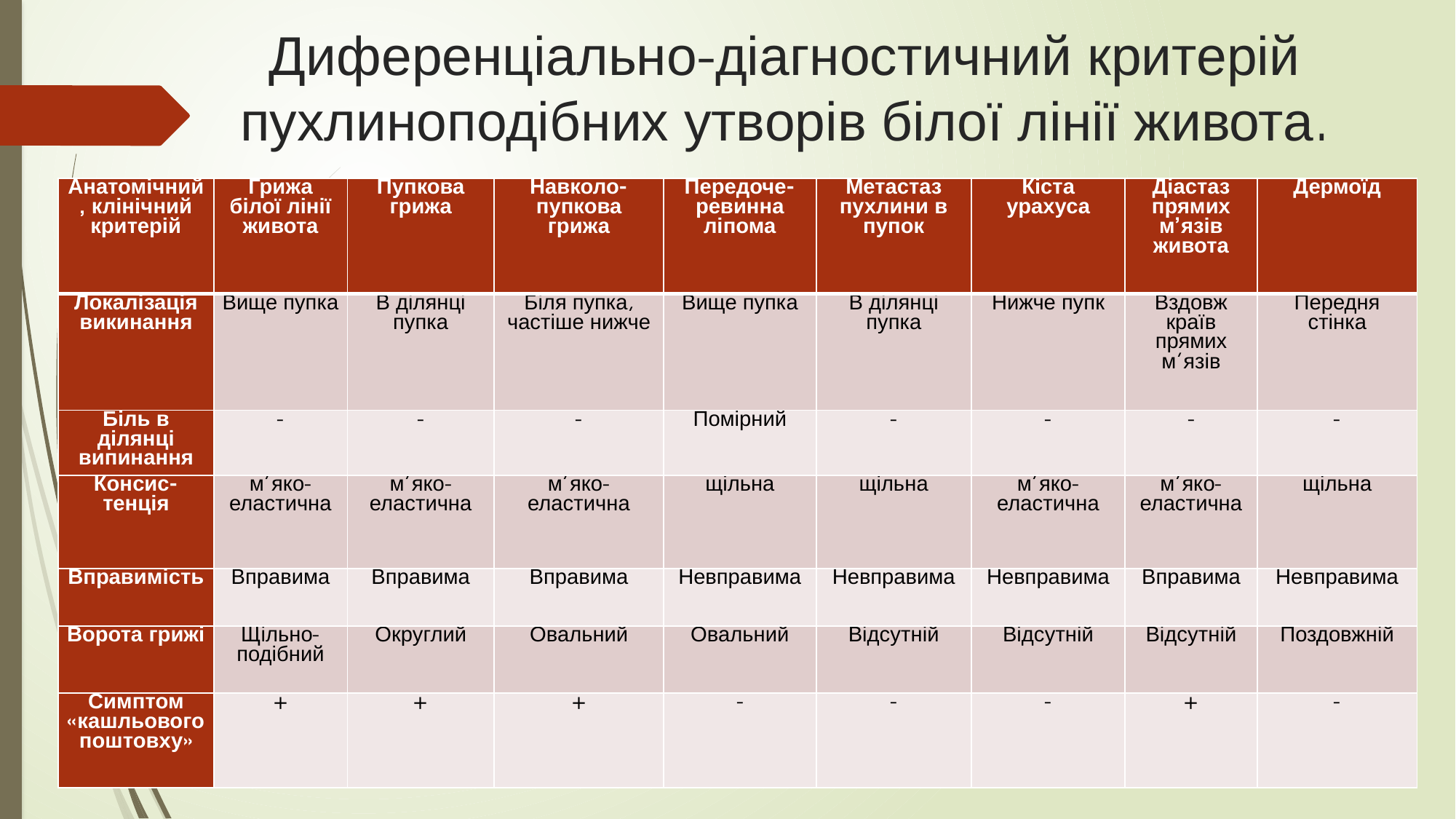

# Диференціально-діагностичний критерій пухлиноподібних утворів білої лінії живота.
| Анатомічний, клінічний критерій | Грижа білої лінії живота | Пупкова грижа | Навколо-пупкова грижа | Передоче-ревинна ліпома | Метастаз пухлини в пупок | Кіста урахуса | Діастаз прямих м’язів живота | Дермоїд |
| --- | --- | --- | --- | --- | --- | --- | --- | --- |
| Локалізація викинання | Вище пупка | В ділянці пупка | Біля пупка, частіше нижче | Вище пупка | В ділянці пупка | Нижче пупк | Вздовж країв прямих м’язів | Передня стінка |
| Біль в ділянці випинання | - | - | - | Помірний | - | - | - | - |
| Консис-тенція | м’яко- еластична | м’яко- еластична | м’яко- еластична | щільна | щільна | м’яко- еластична | м’яко- еластична | щільна |
| Вправимість | Вправима | Вправима | Вправима | Невправима | Невправима | Невправима | Вправима | Невправима |
| Ворота грижі | Щільно-подібний | Округлий | Овальний | Овальний | Відсутній | Відсутній | Відсутній | Поздовжній |
| Симптом «кашльового поштовху» | + | + | + | - | - | - | + | - |